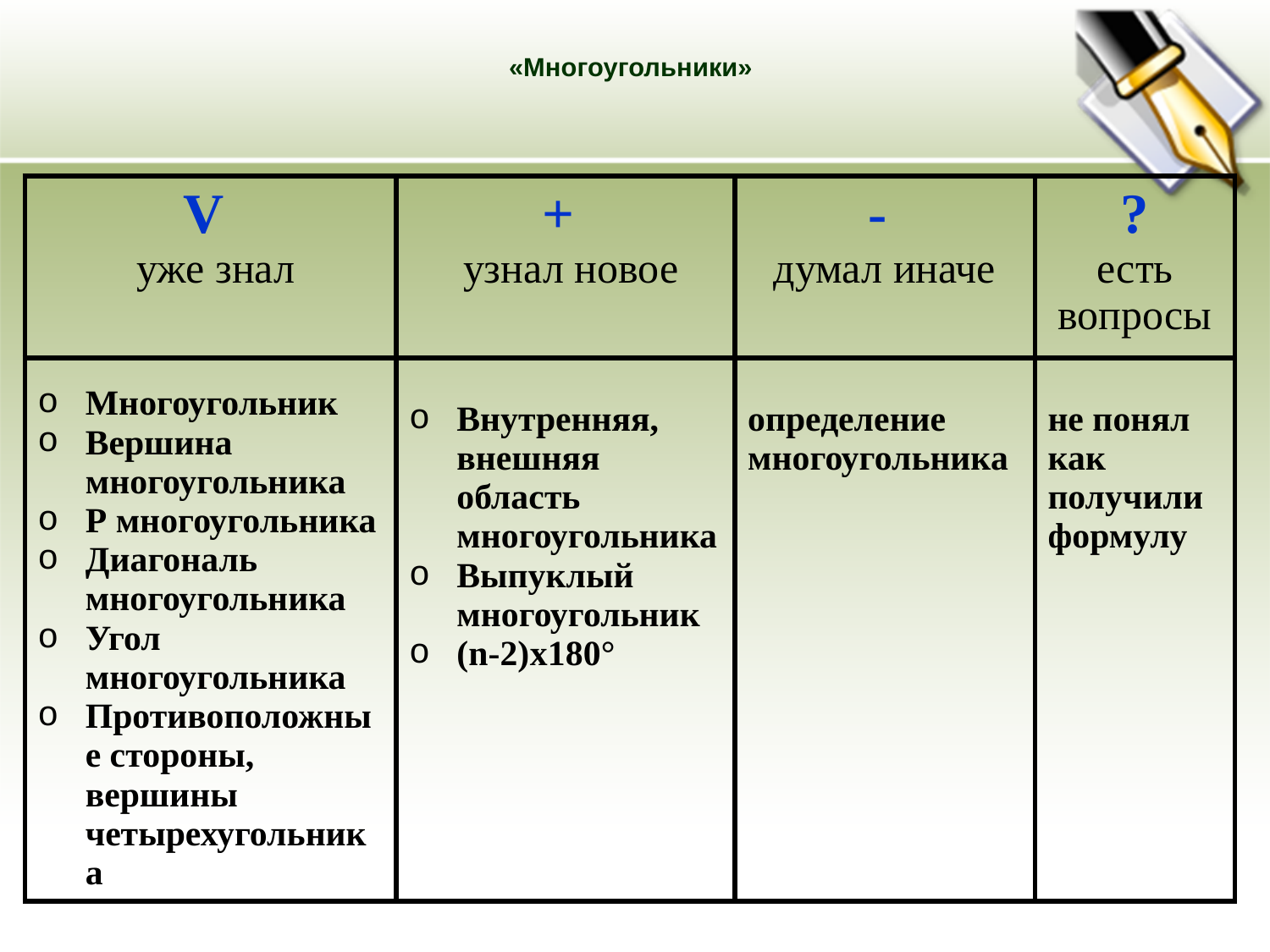

# «Многоугольники»
| V уже знал | + узнал новое | - думал иначе | ? есть вопросы |
| --- | --- | --- | --- |
| Многоугольник Вершина многоугольника Р многоугольника Диагональ многоугольника Угол многоугольника Противоположные стороны, вершины четырехугольника | Внутренняя, внешняя область многоугольника Выпуклый многоугольник (n-2)x180° | определение многоугольника | не понял как получили формулу |